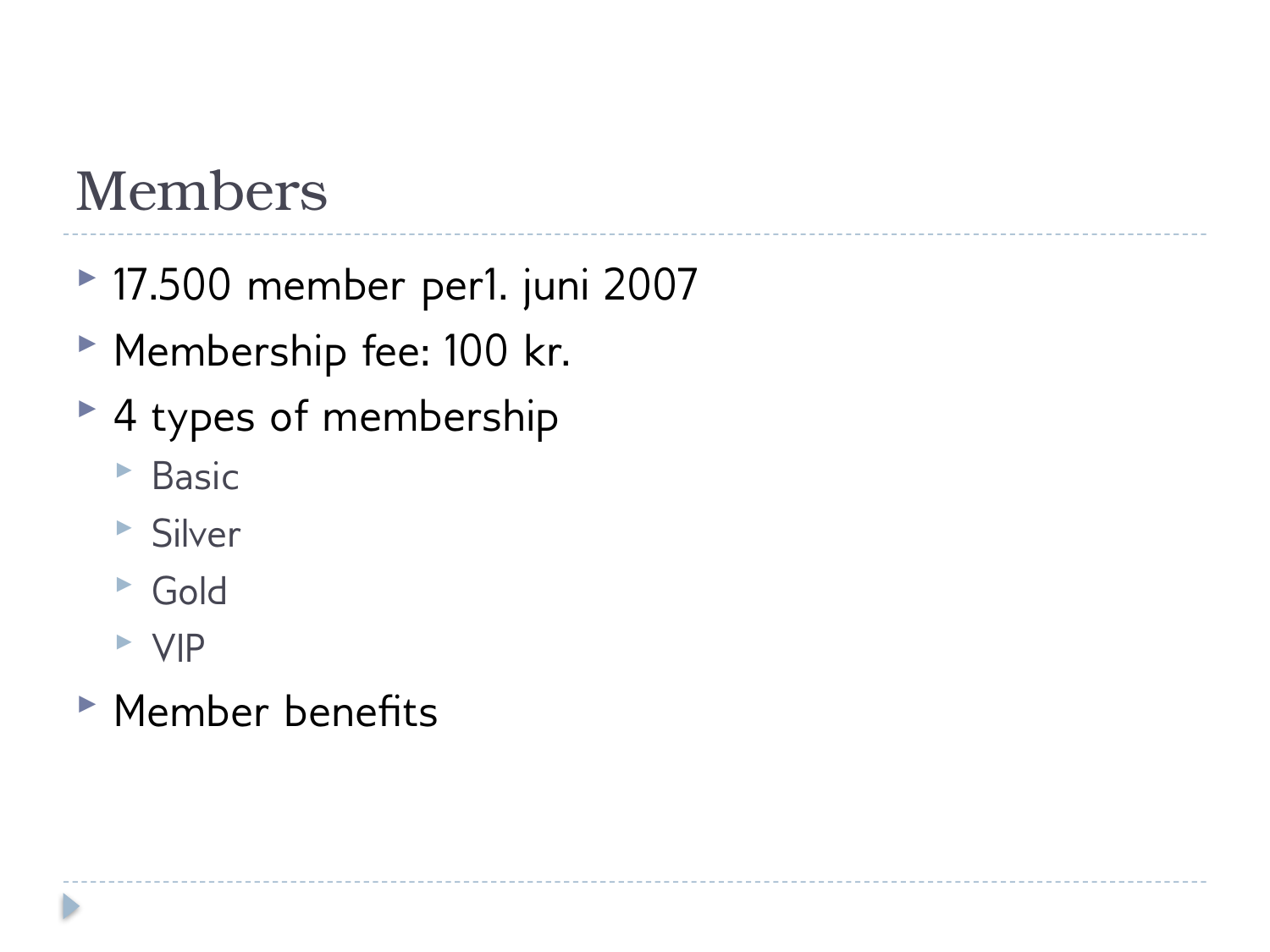

# Members
17.500 member per1. juni 2007
Membership fee: 100 kr.
4 types of membership
Basic
Silver
Gold
VIP
Member benefits